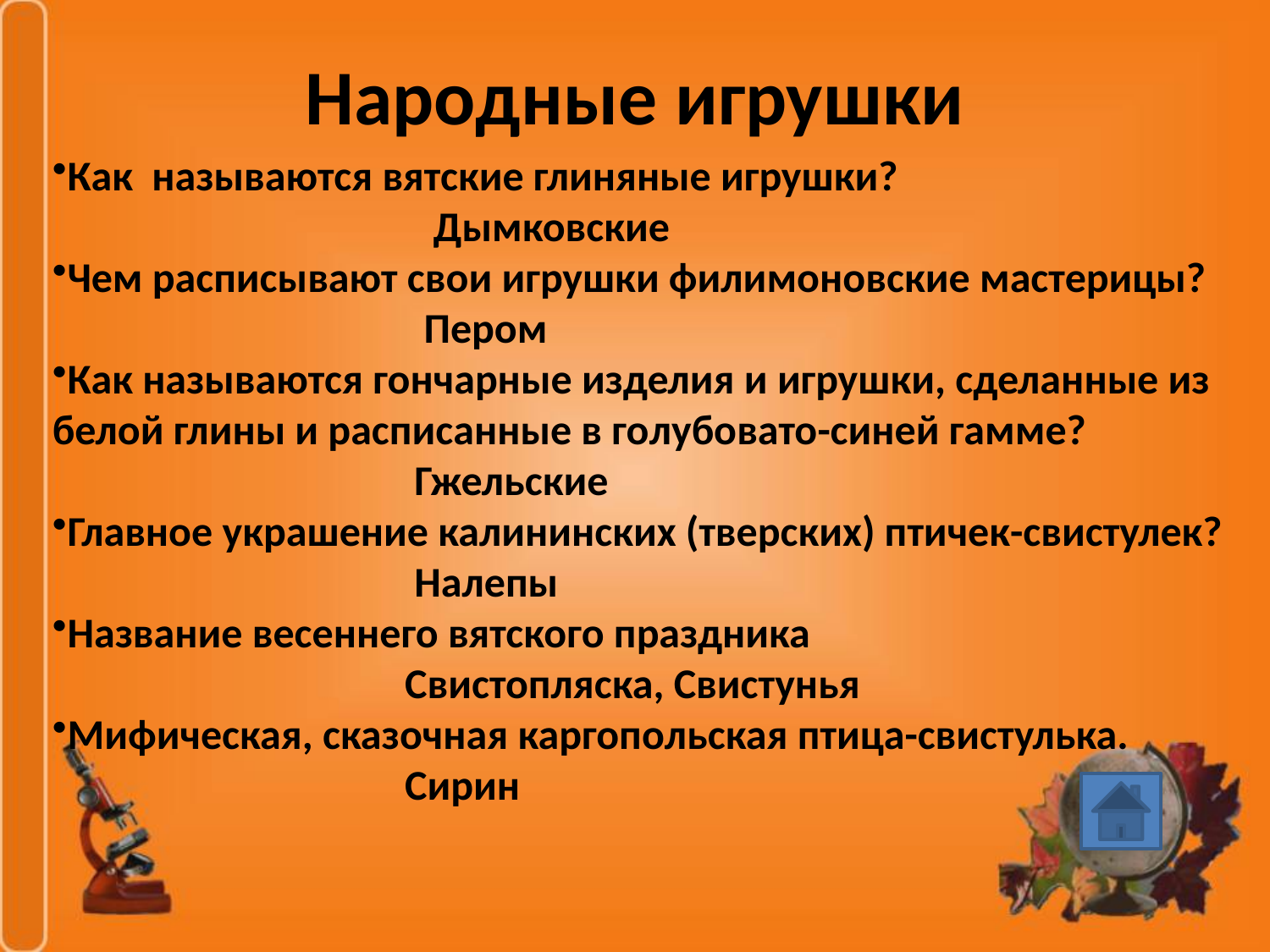

# Народные игрушки
Как  называются вятские глиняные игрушки?
                                        Дымковские
Чем расписывают свои игрушки филимоновские мастерицы?
                                       Пером
Как называются гончарные изделия и игрушки, сделанные из белой глины и расписанные в голубовато-синей гамме?
                                      Гжельские
Главное украшение калининских (тверских) птичек-свистулек?
                                      Налепы
Название весеннего вятского праздника
                                     Свистопляска, Свистунья
Мифическая, сказочная каргопольская птица-свистулька.
                                     Сирин